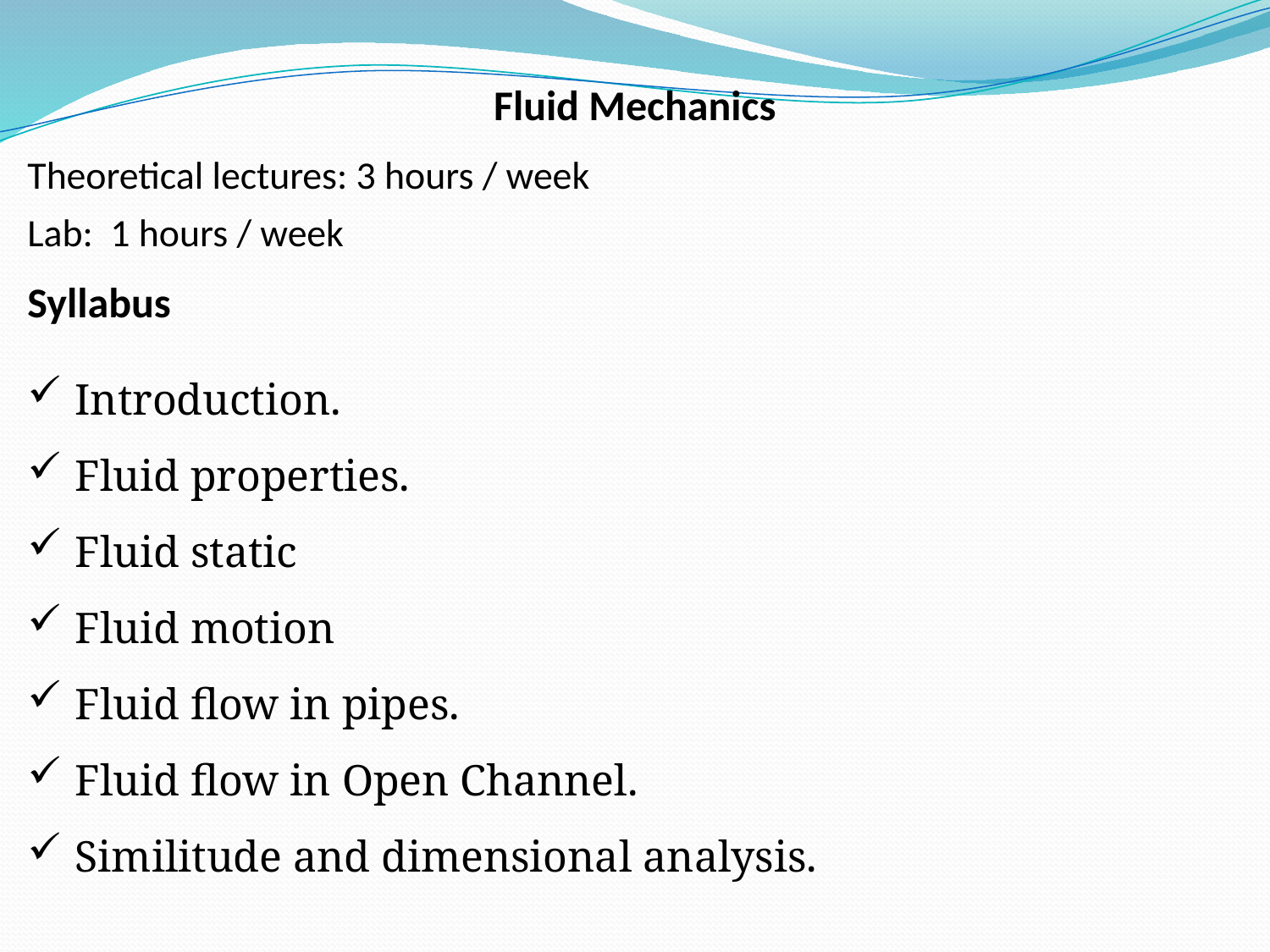

Fluid Mechanics
Theoretical lectures: 3 hours / week
Lab:  1 hours / week
Syllabus
Introduction.
Fluid properties.
Fluid static
Fluid motion
Fluid flow in pipes.
Fluid flow in Open Channel.
Similitude and dimensional analysis.